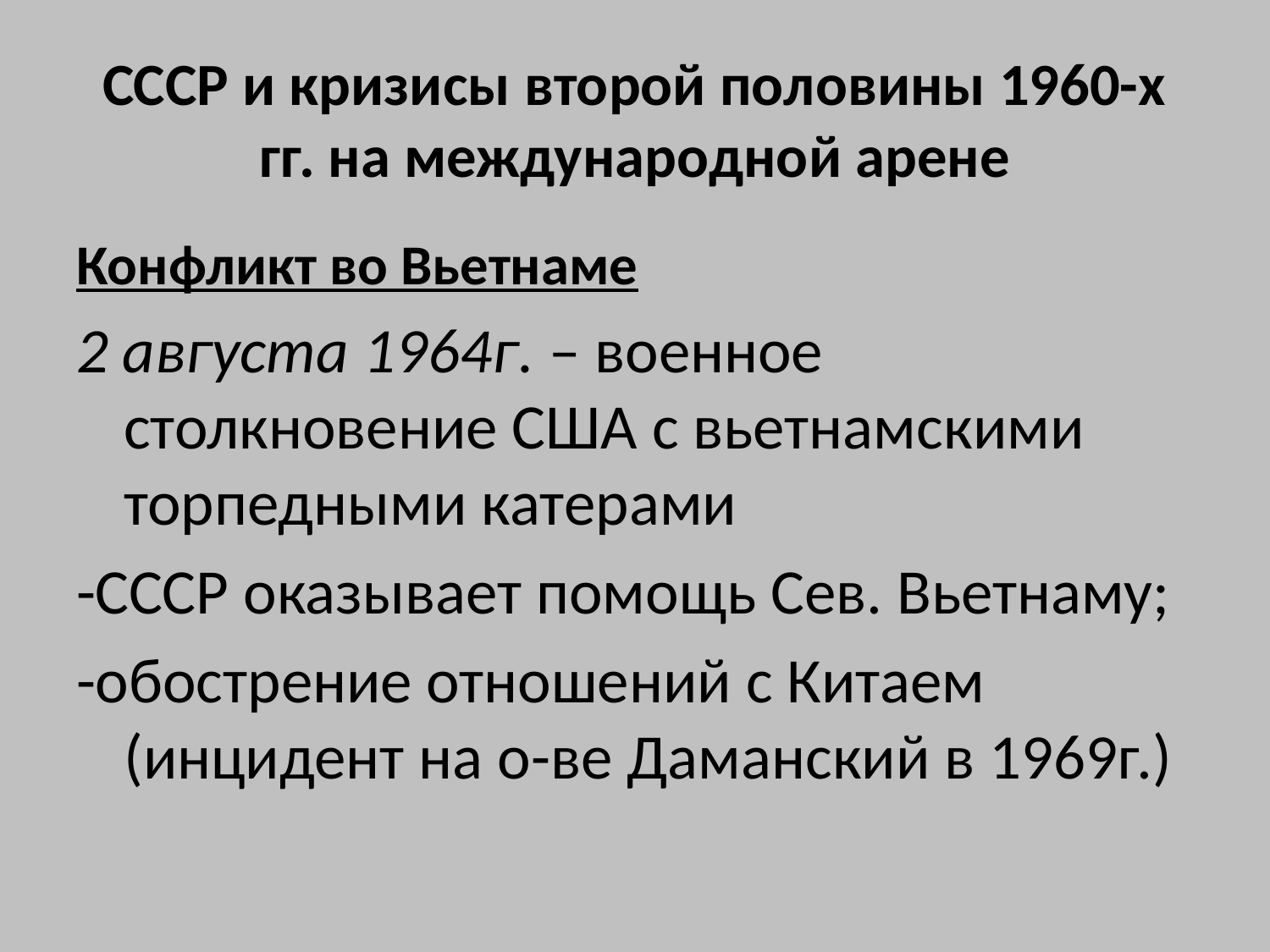

# СССР и кризисы второй половины 1960-х гг. на международной арене
Конфликт во Вьетнаме
2 августа 1964г. – военное столкновение США с вьетнамскими торпедными катерами
-СССР оказывает помощь Сев. Вьетнаму;
-обострение отношений с Китаем (инцидент на о-ве Даманский в 1969г.)